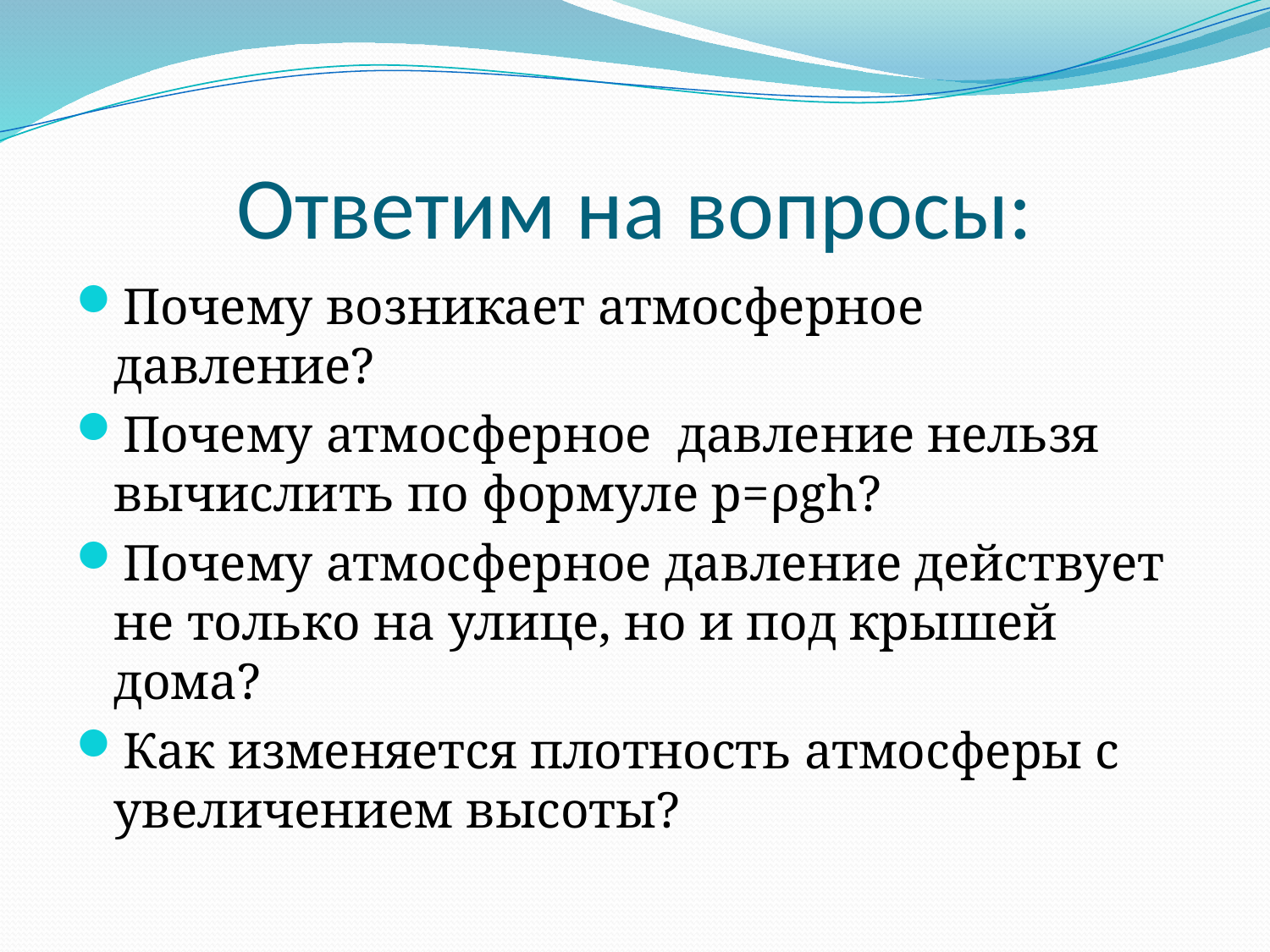

# Ответим на вопросы:
Почему возникает атмосферное давление?
Почему атмосферное  давление нельзя вычислить по формуле р=ρgh?
Почему атмосферное давление действует не только на улице, но и под крышей дома?
Как изменяется плотность атмосферы с увеличением высоты?